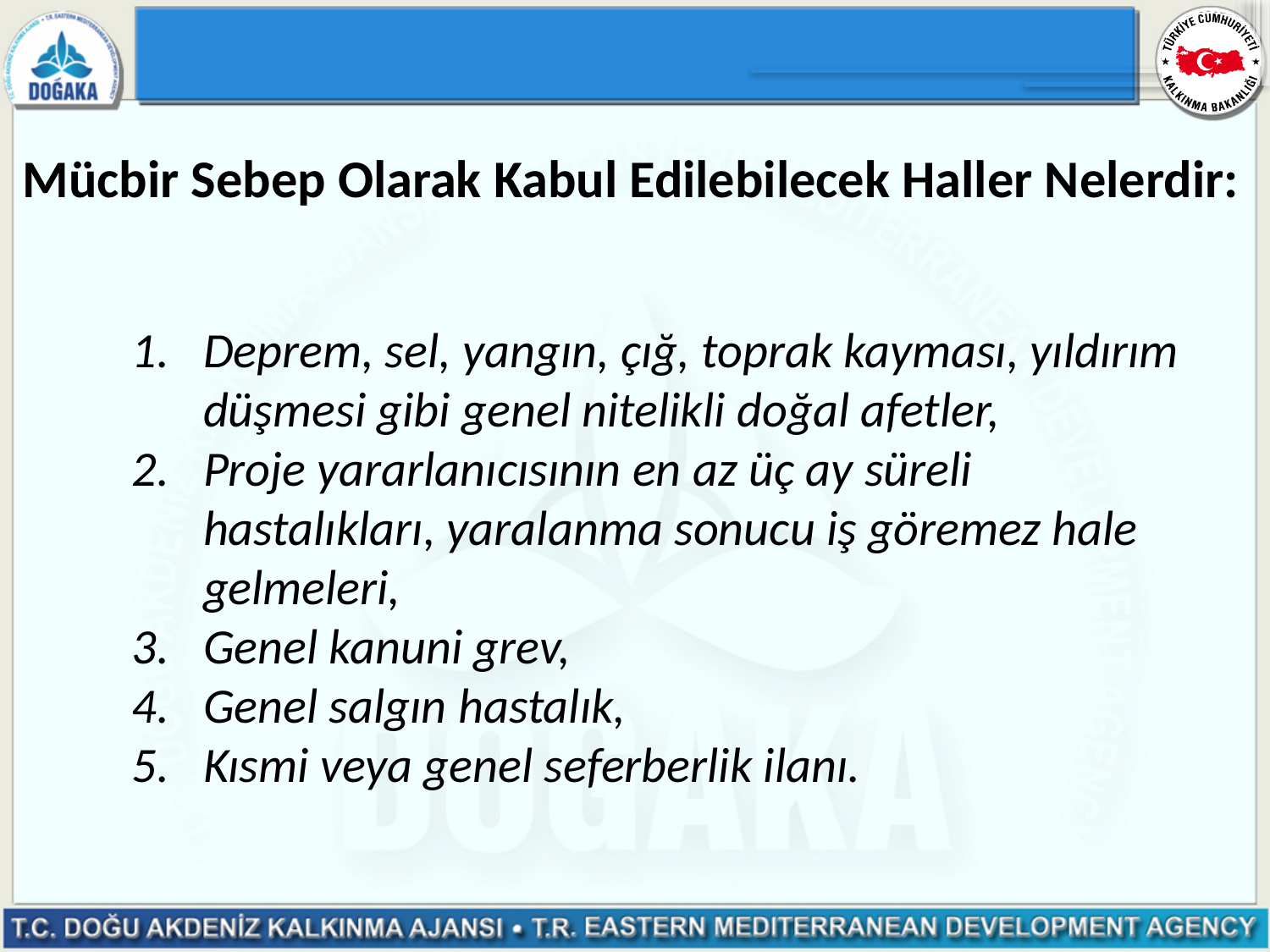

# Mücbir Sebep Olarak Kabul Edilebilecek Haller Nelerdir:
Deprem, sel, yangın, çığ, toprak kayması, yıldırım düşmesi gibi genel nitelikli doğal afetler,
Proje yararlanıcısının en az üç ay süreli hastalıkları, yaralanma sonucu iş göremez hale gelmeleri,
Genel kanuni grev,
Genel salgın hastalık,
Kısmi veya genel seferberlik ilanı.